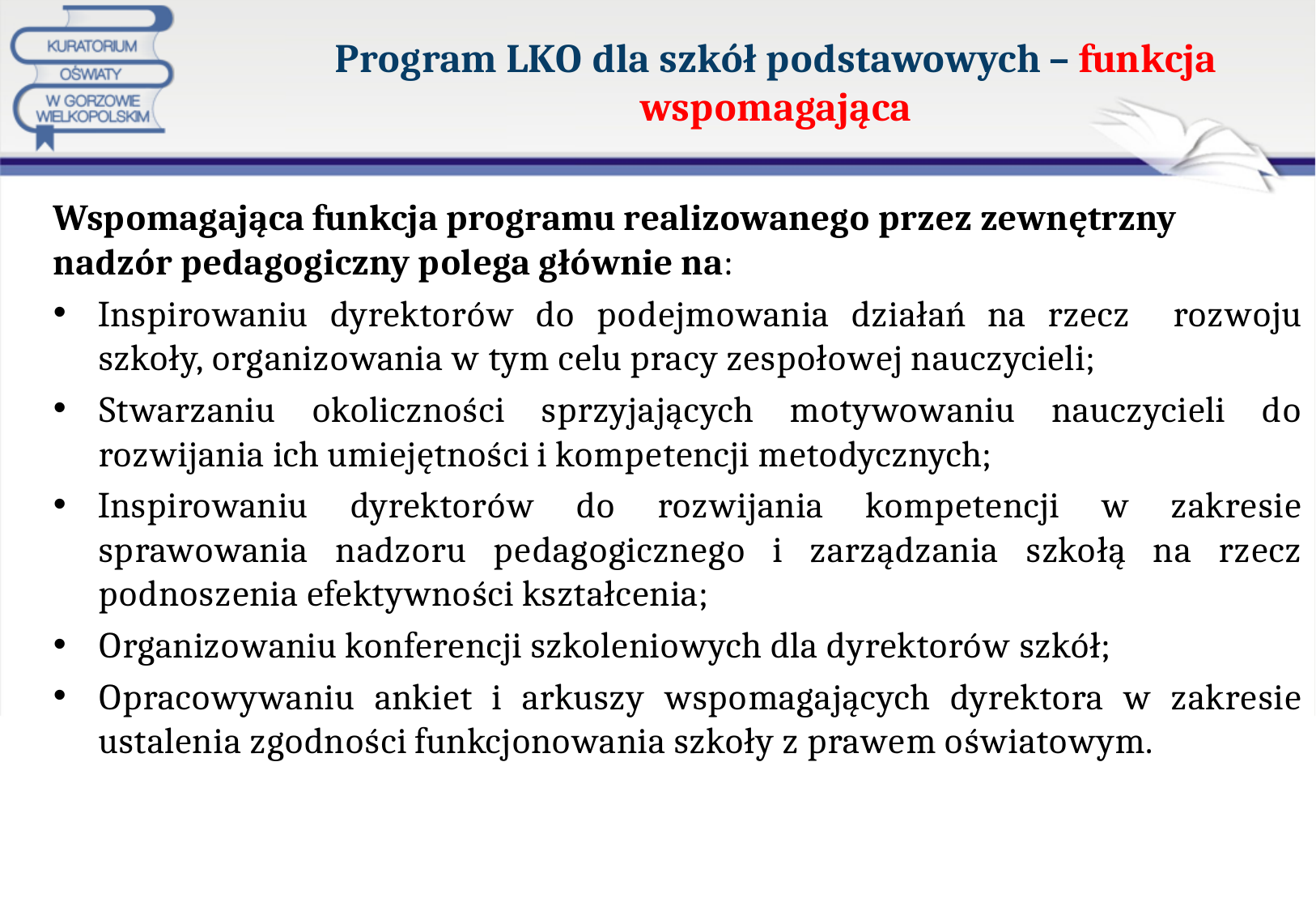

# Program LKO dla szkół podstawowych – funkcja wspomagająca
Wspomagająca funkcja programu realizowanego przez zewnętrzny nadzór pedagogiczny polega głównie na:
Inspirowaniu dyrektorów do podejmowania działań na rzecz  rozwoju szkoły, organizowania w tym celu pracy zespołowej nauczycieli;
Stwarzaniu okoliczności sprzyjających motywowaniu nauczycieli do rozwijania ich umiejętności i kompetencji metodycznych;
Inspirowaniu dyrektorów do rozwijania kompetencji w zakresie sprawowania nadzoru pedagogicznego i zarządzania szkołą na rzecz podnoszenia efektywności kształcenia;
Organizowaniu konferencji szkoleniowych dla dyrektorów szkół;
Opracowywaniu ankiet i arkuszy wspomagających dyrektora w zakresie ustalenia zgodności funkcjonowania szkoły z prawem oświatowym.